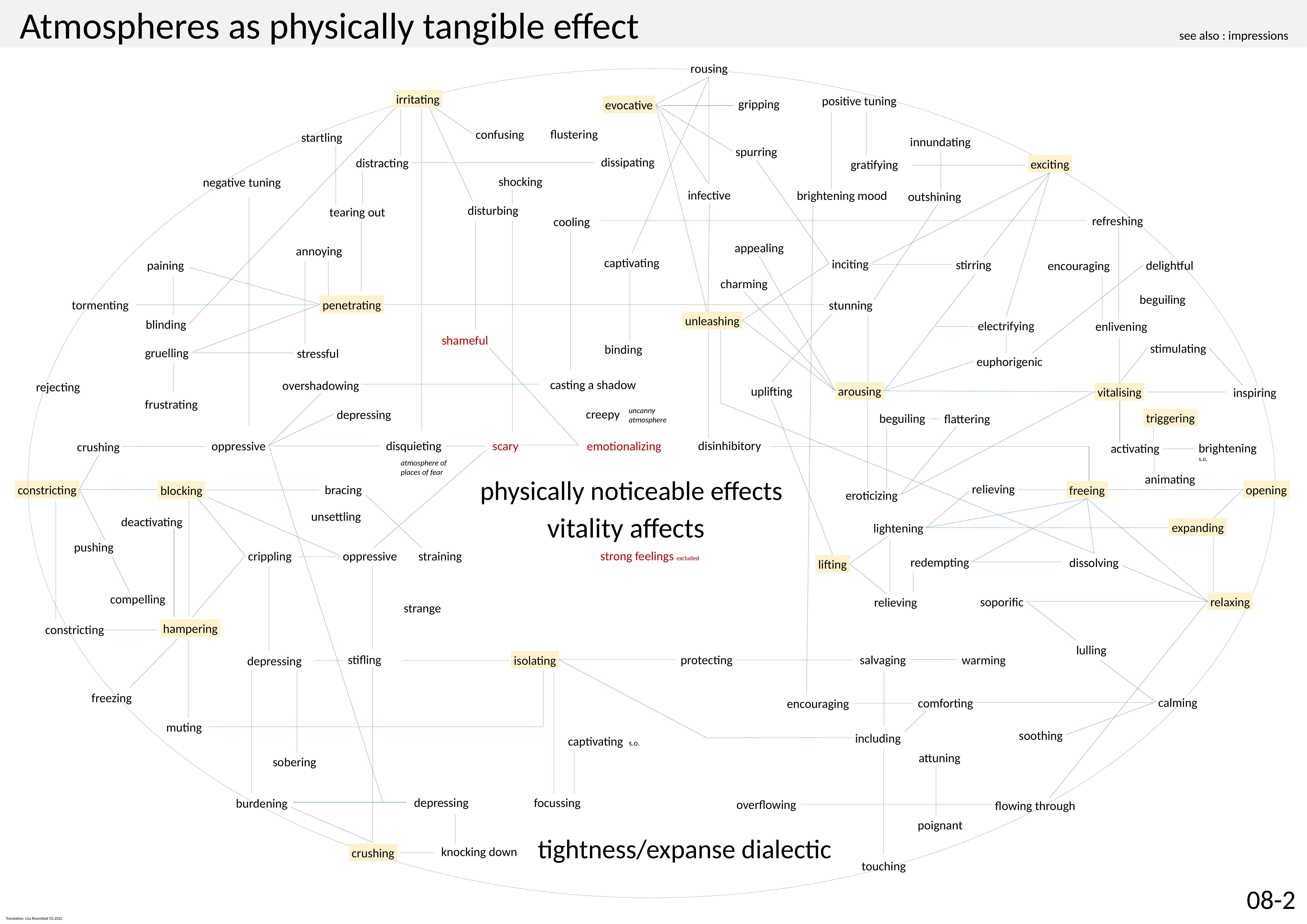

Atmospheres as physically tangible effect
see also : impressions
rousing

irritating
positive tuning
gripping
evocative
flustering
confusing
startling
innundating
spurring
dissipating
distracting
exciting
gratifying
shocking
negative tuning
infective
brightening mood
outshining
disturbing
tearing out
refreshing
cooling
appealing
annoying
captivating
inciting
stirring
delightful
paining
encouraging
charming
beguiling
penetrating
tormenting
stunning
unleashing
blinding
electrifying
enlivening
shameful
stimulating
binding
gruelling
stressful
euphorigenic
casting a shadow
overshadowing
rejecting
uplifting
arousing
vitalising
inspiring
frustrating
uncanny
atmosphere
creepy
depressing
triggering
beguiling
flattering
disinhibitory
disquieting
scary
oppressive
emotionalizing
crushing
brightening
s.o.
activating
atmosphere of
places of fear
animating
physically noticeable effects
relieving
bracing
opening
constricting
freeing
blocking
eroticizing
unsettling
vitality affects
deactivating
expanding
lightening
pushing
strong feelings excluded
straining
crippling
oppressive
redempting
dissolving
lifting
compelling
soporific
relaxing
relieving
strange
hampering
constricting
lulling
stifling
protecting
salvaging
warming
isolating
depressing
freezing
calming
comforting
encouraging
muting
soothing
including
captivating  s.o.
attuning
sobering
depressing
focussing
burdening
overflowing
flowing through
poignant
tightness/expanse dialectic
knocking down
crushing
touching
08-2
Translation: Lisa Rosenblatt 05.2022